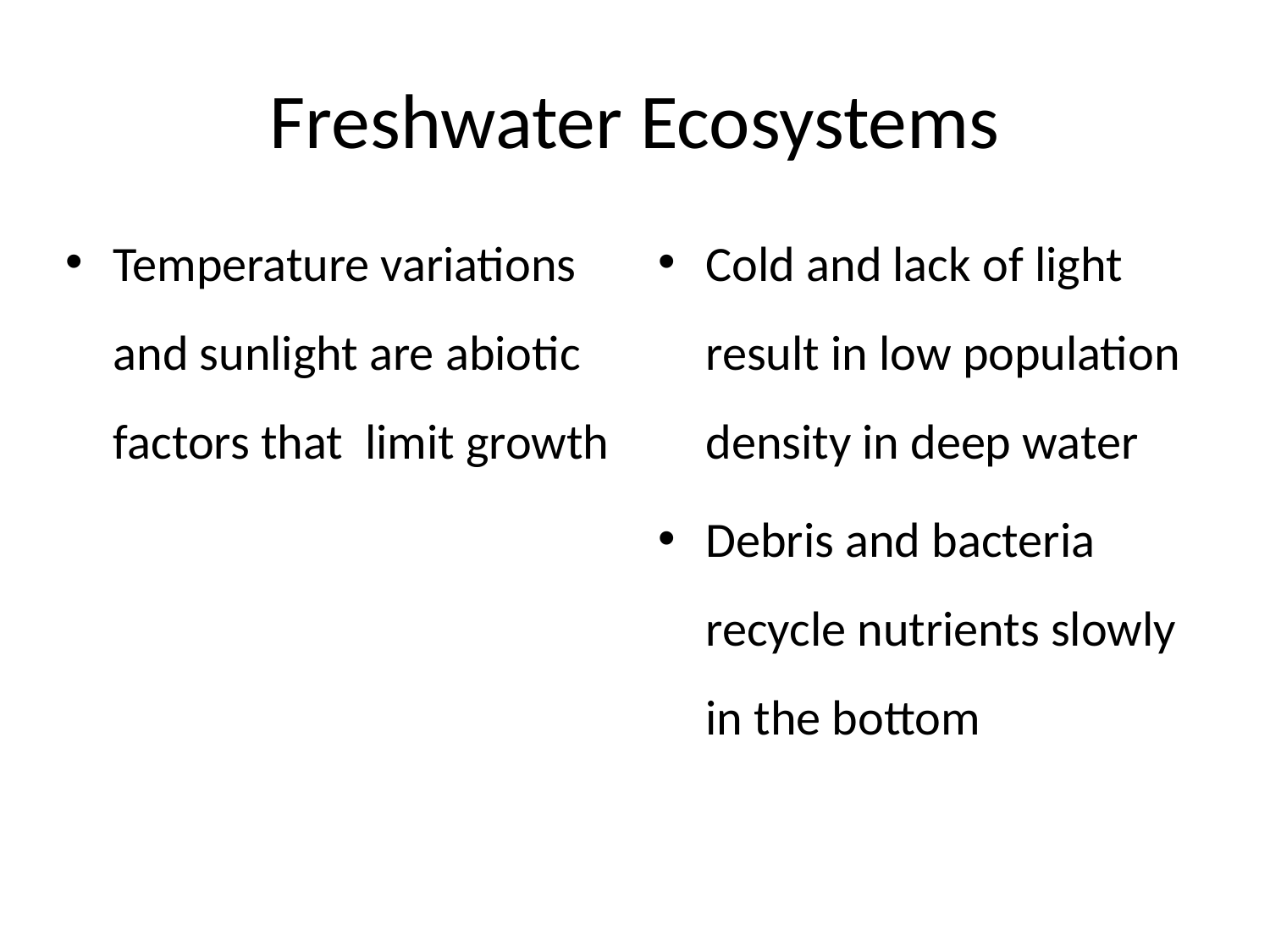

# Freshwater Ecosystems
Temperature variations and sunlight are abiotic factors that  limit growth
Cold and lack of light  result in low population density in deep water
Debris and bacteria recycle nutrients slowly in the bottom